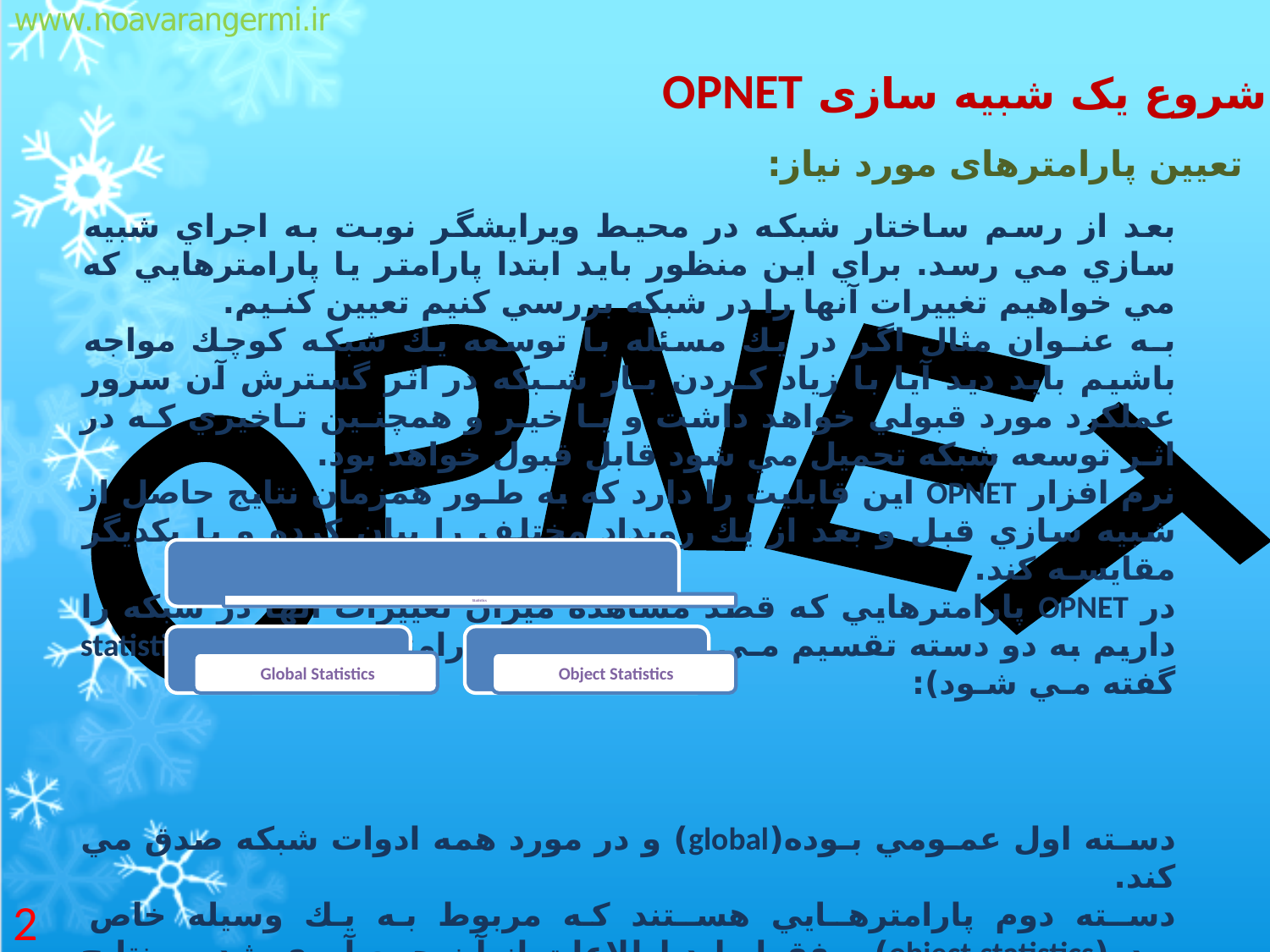

www.noavarangermi.ir
شروع یک شبیه سازی OPNET

  تعیین پارامترهای مورد نیاز:
بعد از رسم ساختار شبكه در محيط ويرايشگر نوبت به اجراي شبيه سازي مي رسد. براي اين منظور بايد ابتدا پارامتر يا پارامترهايي كه مي خواهيم تغييرات آنها را در شبكه بررسي كنيم تعيين كنـيم.
بـه عنـوان مثال اگر در يك مسئله با توسعه يك شبكه كوچك مواجه باشيم بايد ديد آيا با زياد كـردن بـار شـبكه در اثر گسترش آن سرور عملكرد مورد قبولي خواهد داشت و يـا خيـر و همچنـين تـاخيري كـه در اثـر توسعه شبكه تحميل مي شود قابل قبول خواهد بود.
نرم افزار OPNET اين قابليت را دارد كه به طـور همزمان نتايج حاصل از شبيه سازي قبل و بعد از يك رويداد مختلف را بيان كرده و با يكديگر مقايسـه كند.
در OPNET پارامترهايي كه قصد مشاهده ميزان تغييرات آنها در شبكه را داريم به دو دسته تقسيم مـي شوند (به اين پارامترها اصطلاحا statistics گفته مـي شـود):
OPNET
Statistics
Global Statistics
Object Statistics
دسـته اول عمـومي بـوده(global) و در مورد همه ادوات شبكه صدق مي كند.
دسـته دوم پارامترهـايي هسـتند كه مربوط به يك وسيله خاص بوده(object statistics) و فقط بايد اطلاعات از آن جمع آوري شده و نتايج گزارش شود.
22